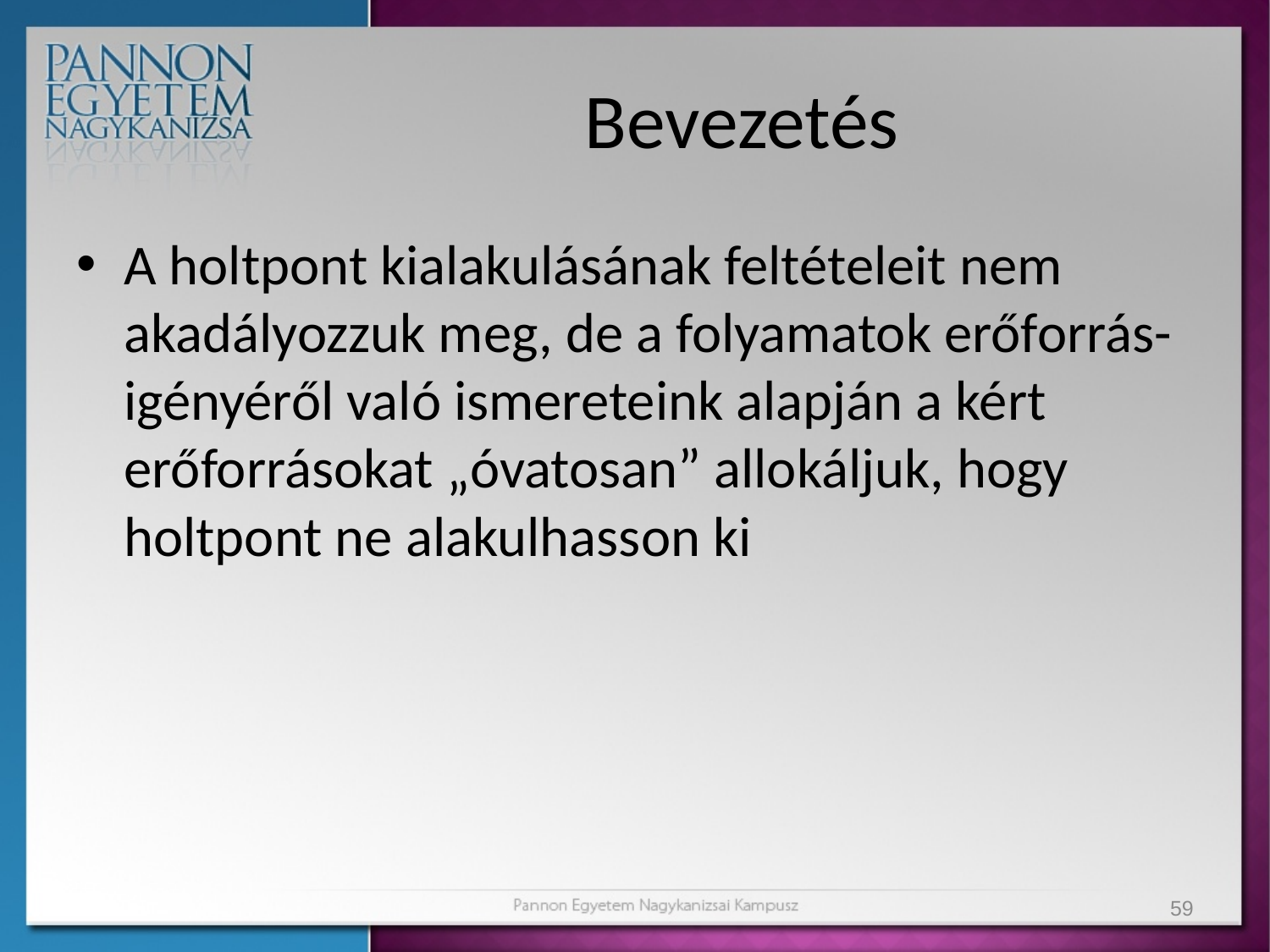

# Bevezetés
A holtpont kialakulásának feltételeit nem akadályozzuk meg, de a folyamatok erőforrás-igényéről való ismereteink alapján a kért erőforrásokat „óvatosan” allokáljuk, hogy holtpont ne alakulhasson ki
59